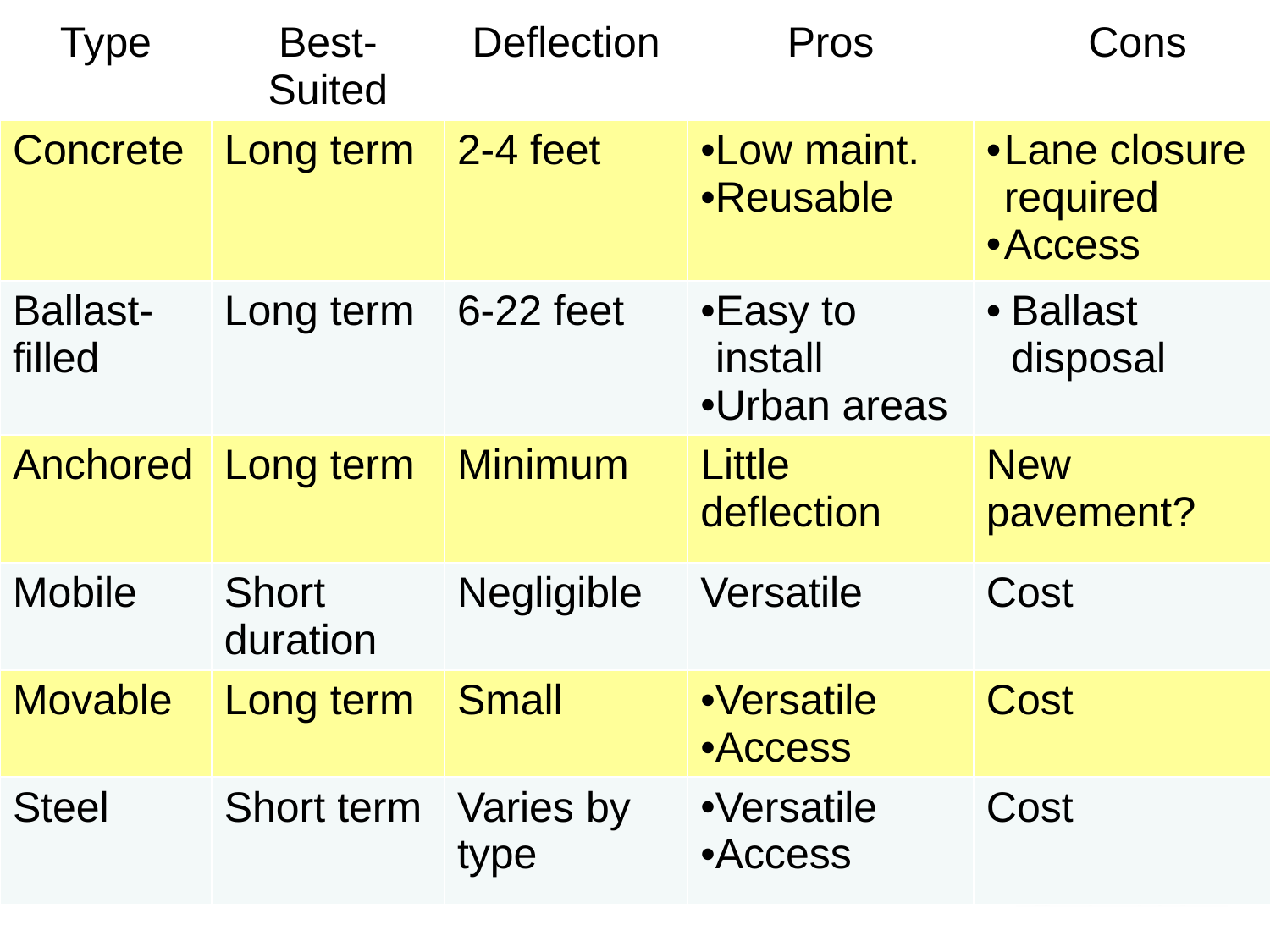

# Barrier Summary
| Type | Best-Suited | Deflection | Pros | Cons |
| --- | --- | --- | --- | --- |
| Concrete | Long term | 2-4 feet | Low maint. Reusable | Lane closure required Access |
| Ballast-filled | Long term | 6-22 feet | Easy to install Urban areas | Ballast disposal |
| Anchored | Long term | Minimum | Little deflection | New pavement? |
| Mobile | Short duration | Negligible | Versatile | Cost |
| Movable | Long term | Small | Versatile Access | Cost |
| Steel | Short term | Varies by type | Versatile Access | Cost |